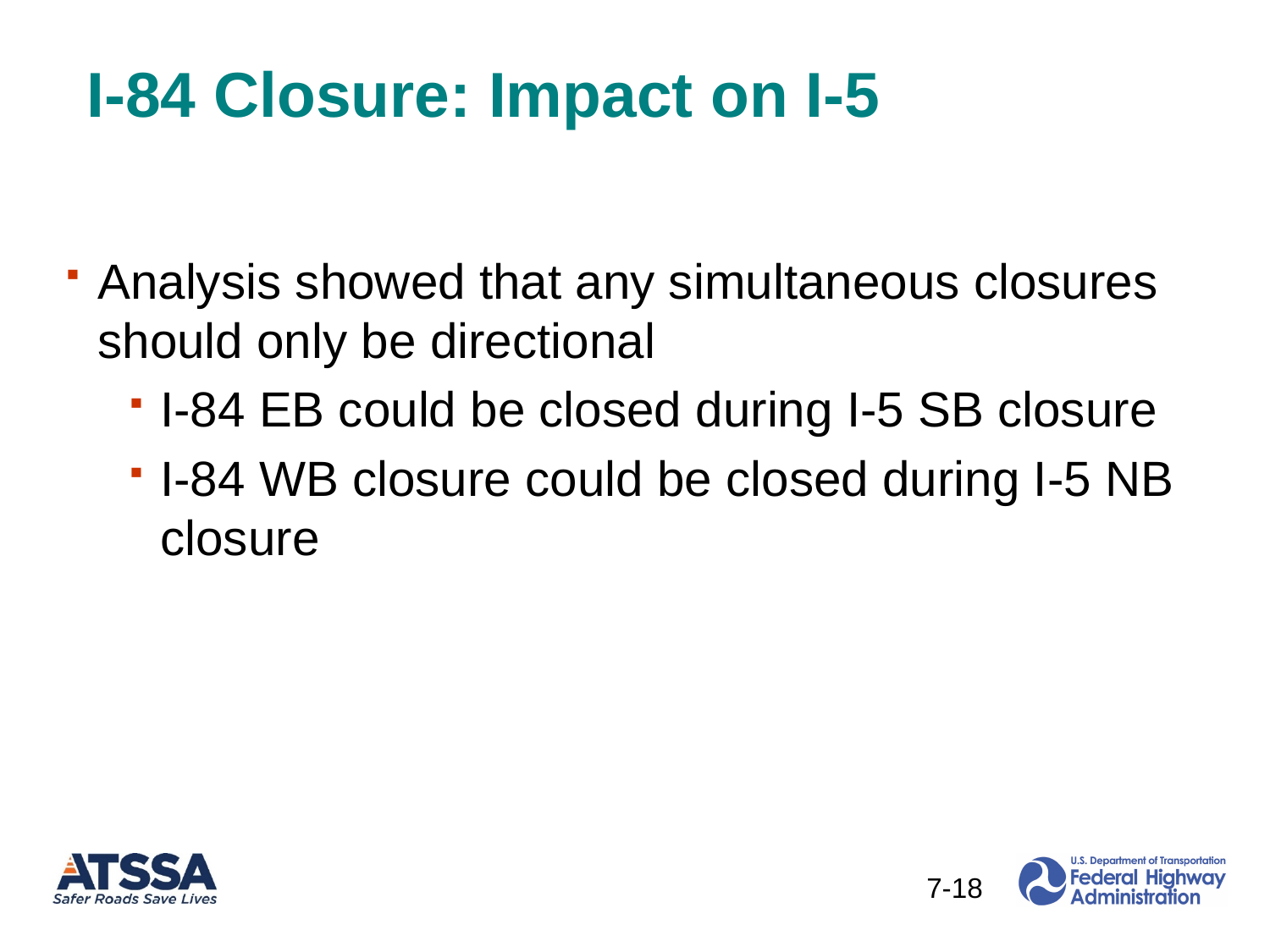

# I-84 Closure: Impact on I-5
Analysis showed that any simultaneous closures should only be directional
I-84 EB could be closed during I-5 SB closure
I-84 WB closure could be closed during I-5 NB closure